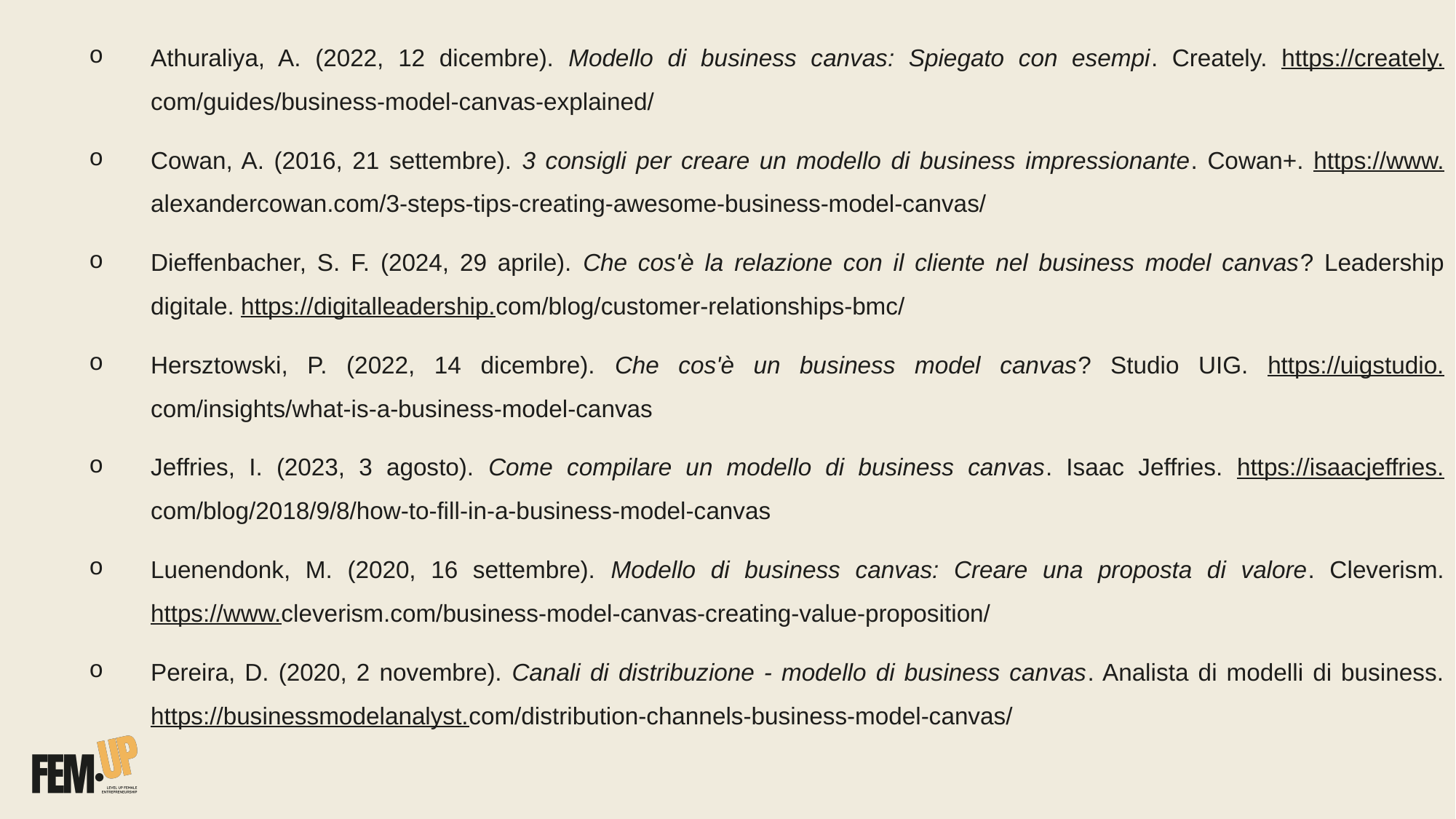

Athuraliya, A. (2022, 12 dicembre). Modello di business canvas: Spiegato con esempi. Creately. https://creately.com/guides/business-model-canvas-explained/
Cowan, A. (2016, 21 settembre). 3 consigli per creare un modello di business impressionante. Cowan+. https://www.alexandercowan.com/3-steps-tips-creating-awesome-business-model-canvas/
Dieffenbacher, S. F. (2024, 29 aprile). Che cos'è la relazione con il cliente nel business model canvas? Leadership digitale. https://digitalleadership.com/blog/customer-relationships-bmc/
Hersztowski, P. (2022, 14 dicembre). Che cos'è un business model canvas? Studio UIG. https://uigstudio.com/insights/what-is-a-business-model-canvas
Jeffries, I. (2023, 3 agosto). Come compilare un modello di business canvas. Isaac Jeffries. https://isaacjeffries.com/blog/2018/9/8/how-to-fill-in-a-business-model-canvas
Luenendonk, M. (2020, 16 settembre). Modello di business canvas: Creare una proposta di valore. Cleverism. https://www.cleverism.com/business-model-canvas-creating-value-proposition/
Pereira, D. (2020, 2 novembre). Canali di distribuzione - modello di business canvas. Analista di modelli di business. https://businessmodelanalyst.com/distribution-channels-business-model-canvas/